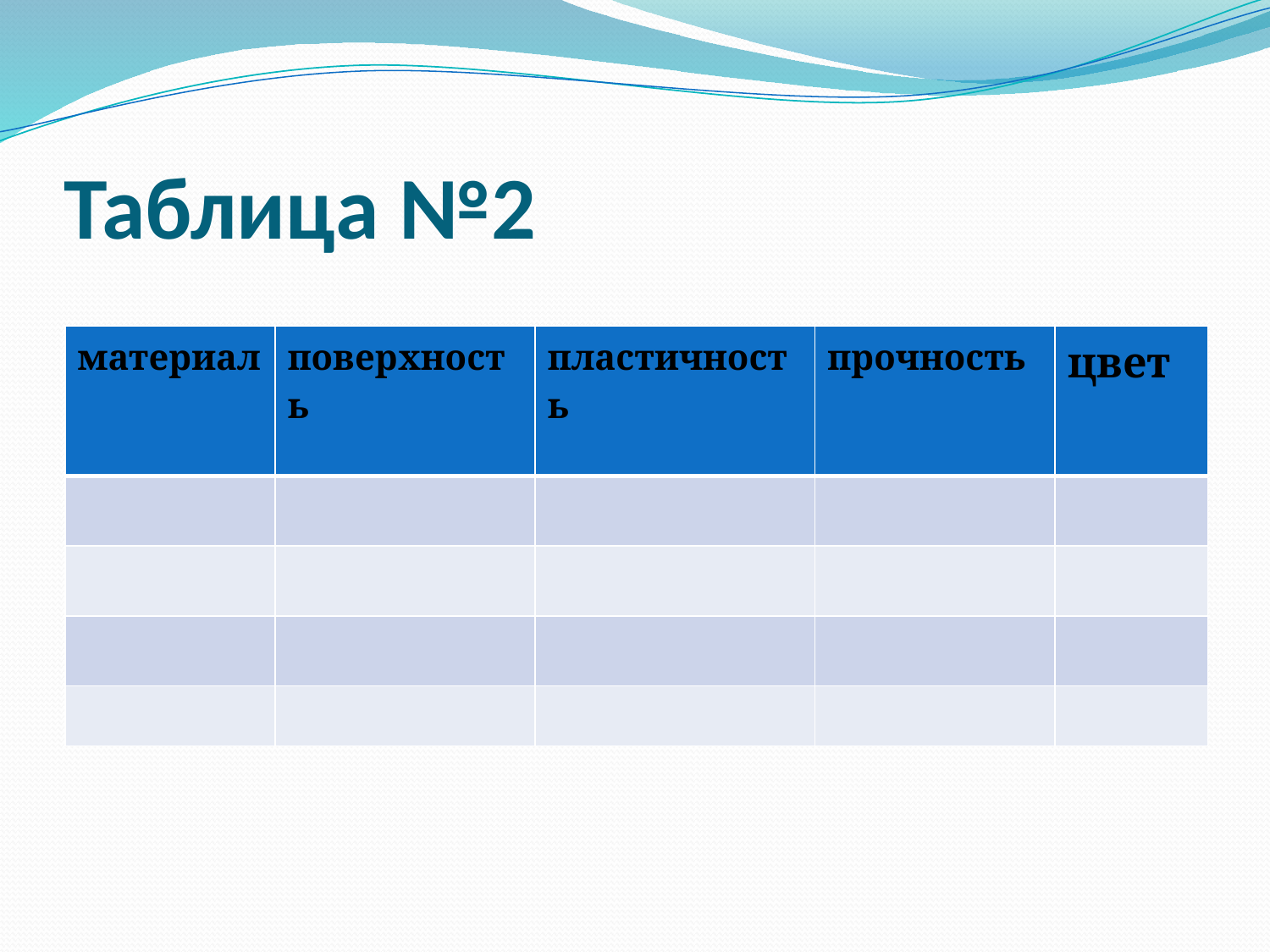

# Таблица №2
| материал | поверхность | пластичность | прочность | цвет |
| --- | --- | --- | --- | --- |
|  |  |  |  |  |
|  |  |  |  |  |
|  |  |  |  |  |
|  |  |  |  |  |